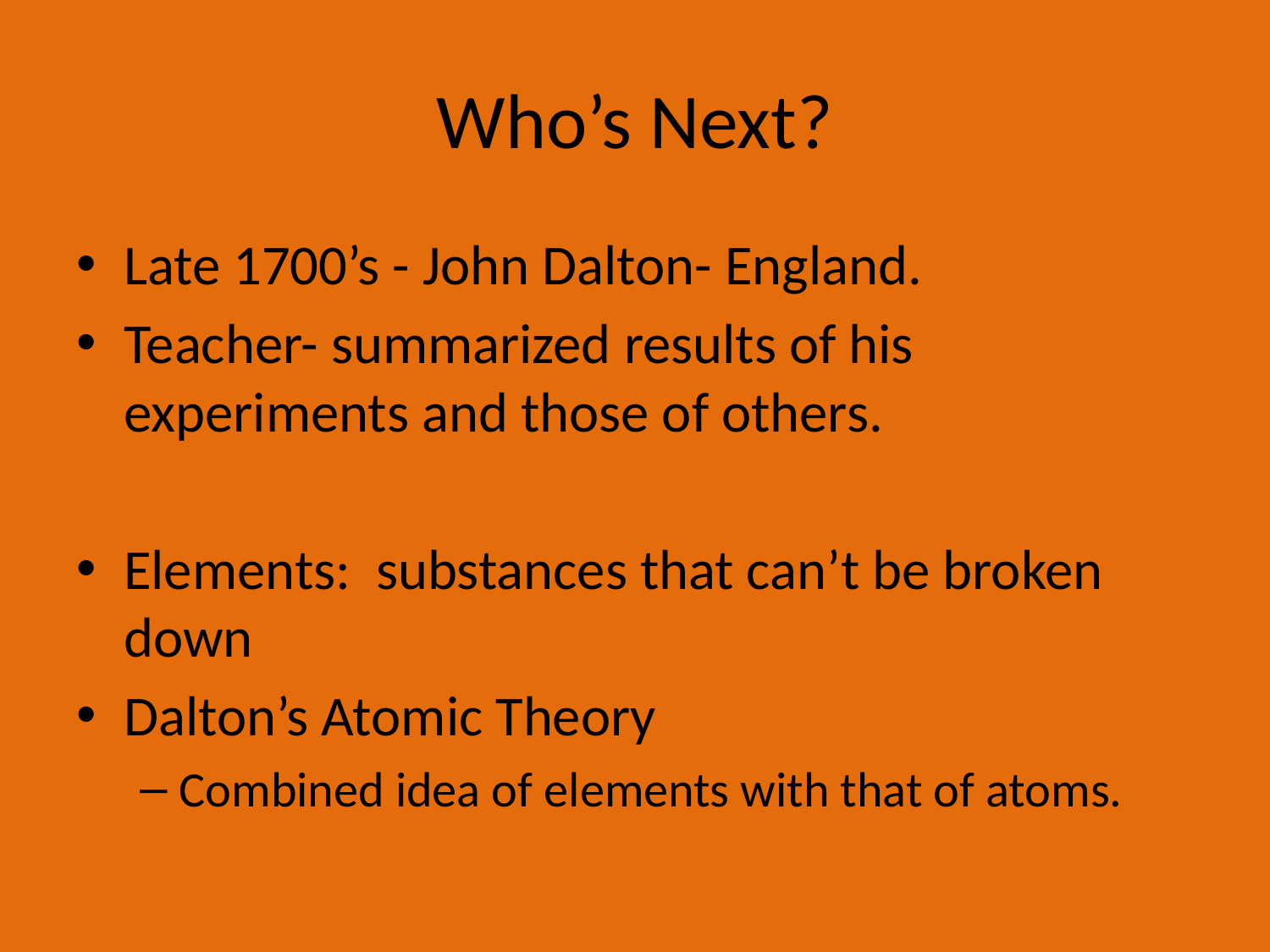

# Who’s Next?
Late 1700’s - John Dalton- England.
Teacher- summarized results of his experiments and those of others.

Elements:  substances that can’t be broken down
Dalton’s Atomic Theory
Combined idea of elements with that of atoms.